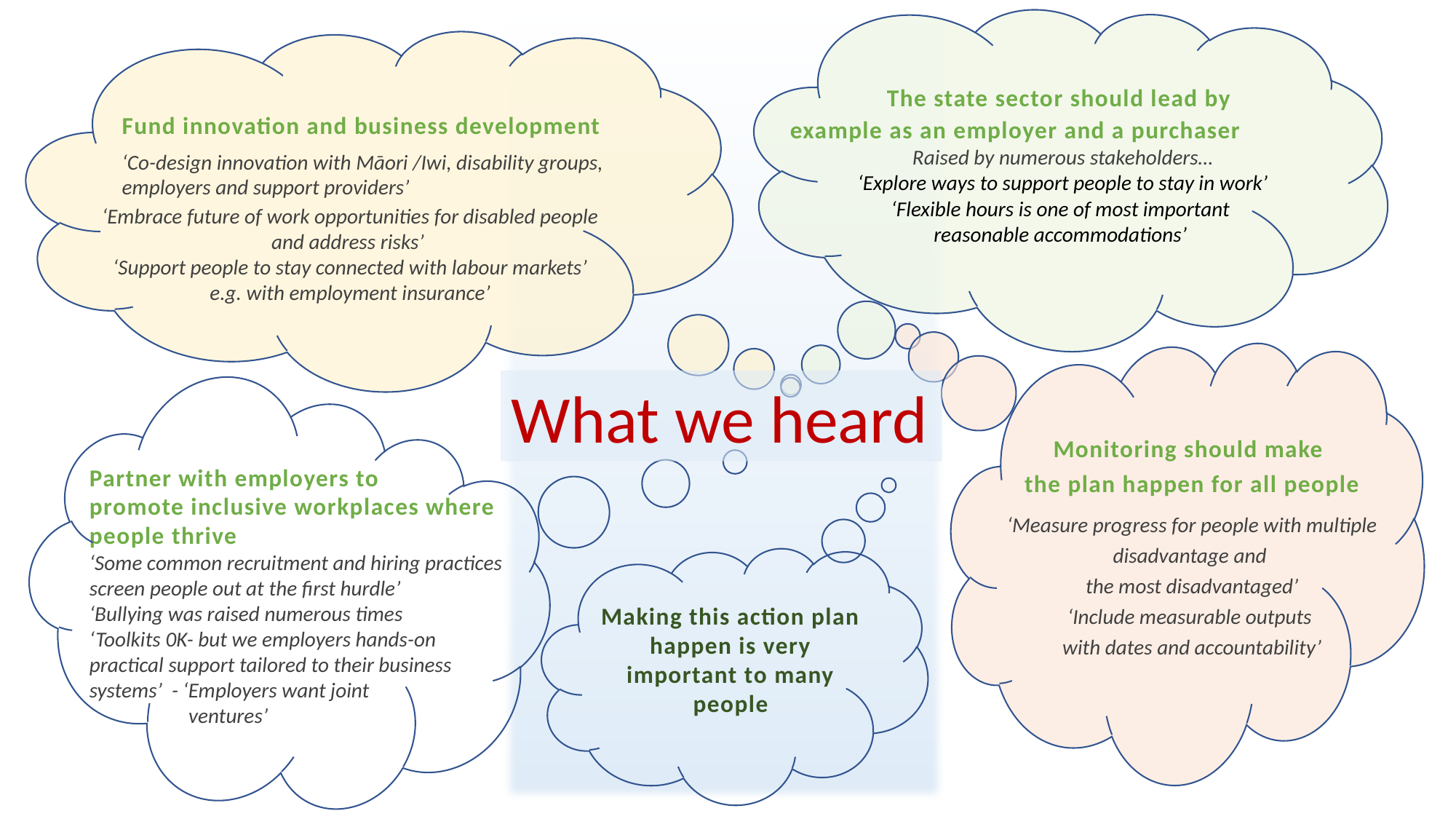

The state sector should lead by
example as an employer and a purchaser
Raised by numerous stakeholders…
‘Explore ways to support people to stay in work’
‘Flexible hours is one of most important
reasonable accommodations’
Fund innovation and business development
‘Co-design innovation with Māori /Iwi, disability groups, employers and support providers’
‘Embrace future of work opportunities for disabled people
and address risks’
‘Support people to stay connected with labour markets’
e.g. with employment insurance’

What we heard

Monitoring should make
the plan happen for all people
‘Measure progress for people with multiple disadvantage and
the most disadvantaged’
‘Include measurable outputs
with dates and accountability’
Partner with employers to
promote inclusive workplaces where people thrive
‘Some common recruitment and hiring practices screen people out at the first hurdle’
‘Bullying was raised numerous times
‘Toolkits 0K- but we employers hands-on practical support tailored to their business systems’  - ‘Employers want joint
                     ventures’

Making this action plan happen is very important to many people